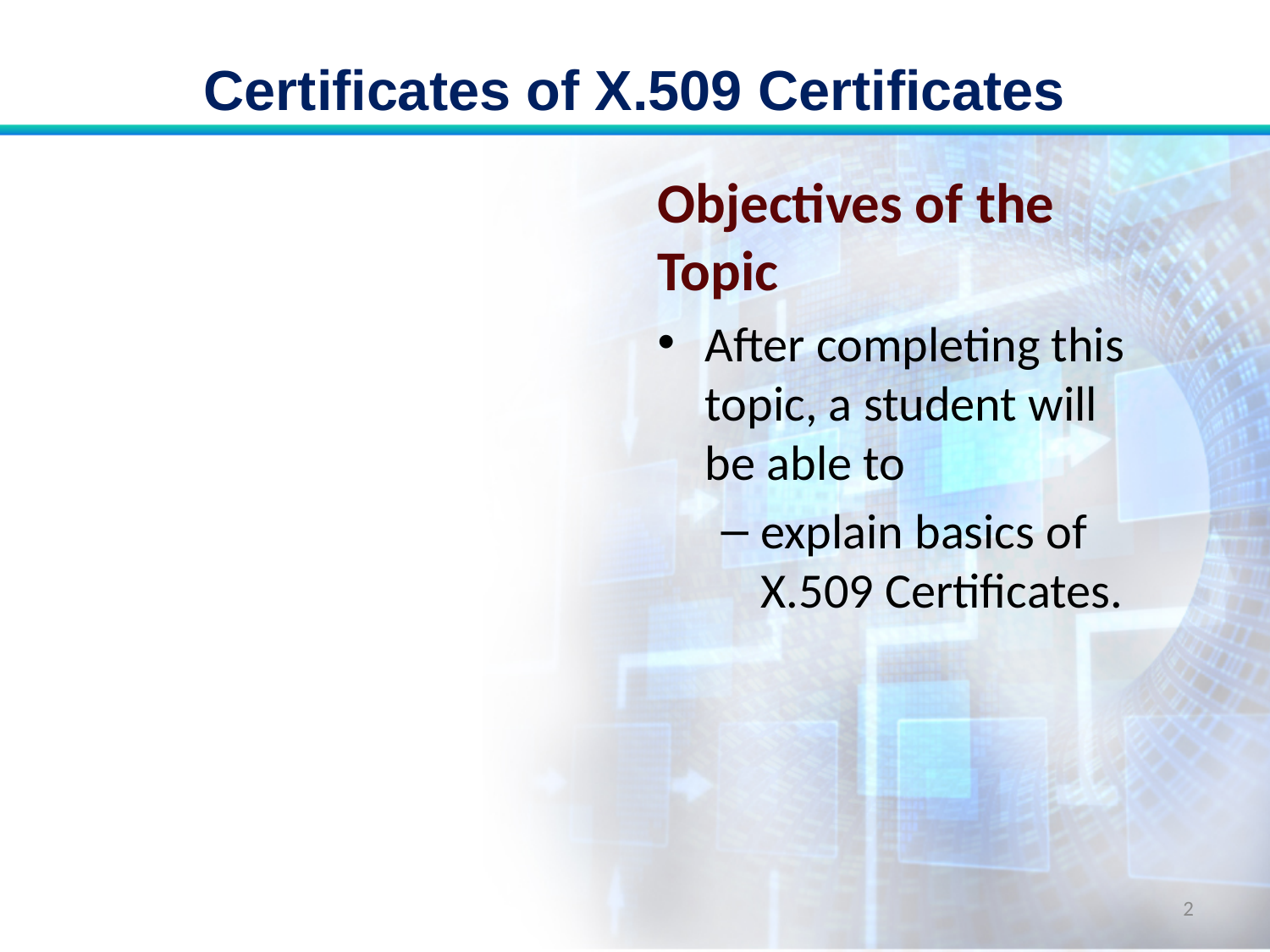

# Certificates of X.509 Certificates
Objectives of the Topic
After completing this topic, a student will be able to
explain basics of X.509 Certificates.
2